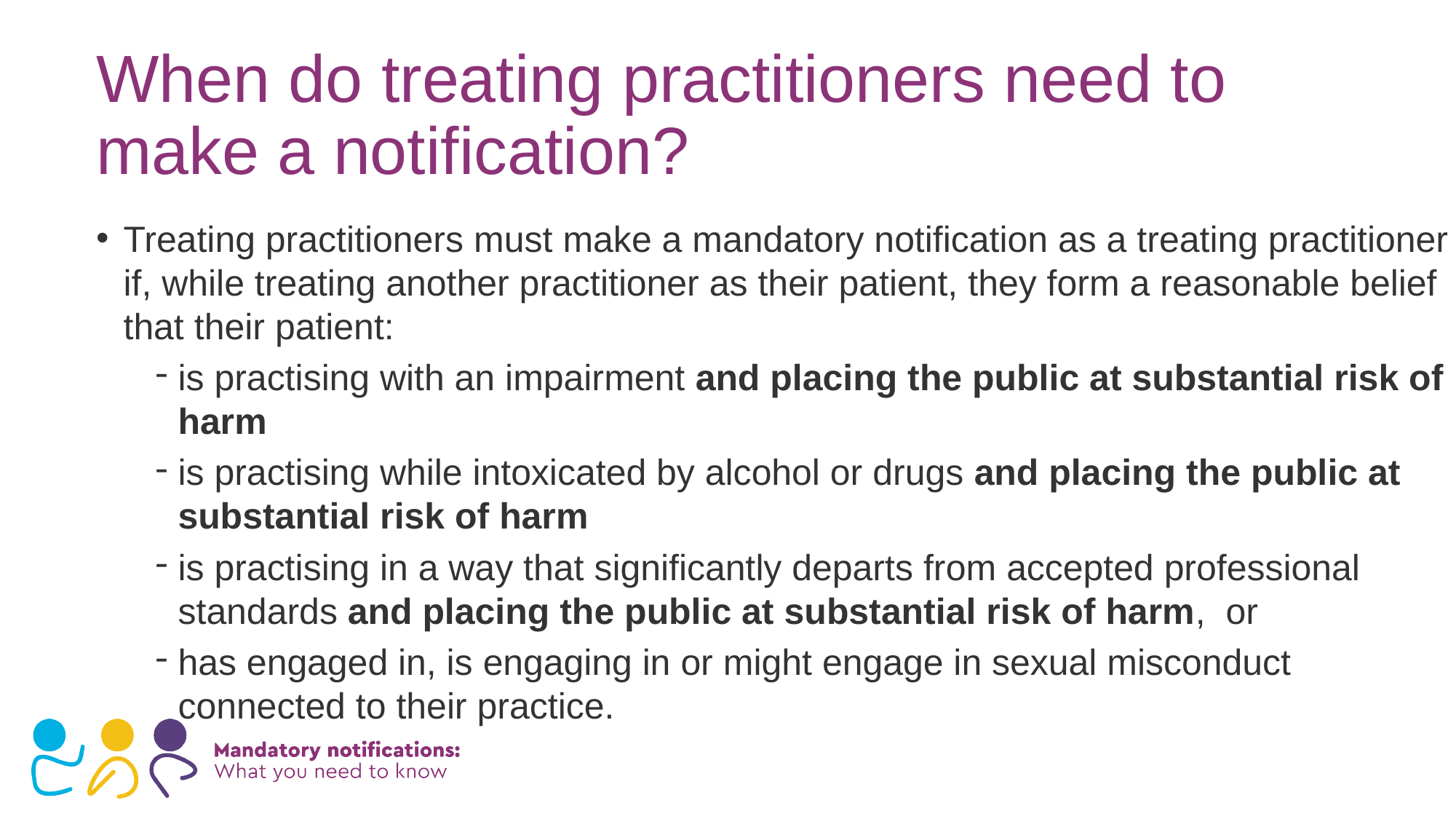

# When do treating practitioners need to make a notification?
Treating practitioners must make a mandatory notification as a treating practitioner if, while treating another practitioner as their patient, they form a reasonable belief that their patient:
is practising with an impairment and placing the public at substantial risk of harm
is practising while intoxicated by alcohol or drugs and placing the public at substantial risk of harm
is practising in a way that significantly departs from accepted professional standards and placing the public at substantial risk of harm,  or
has engaged in, is engaging in or might engage in sexual misconduct connected to their practice.